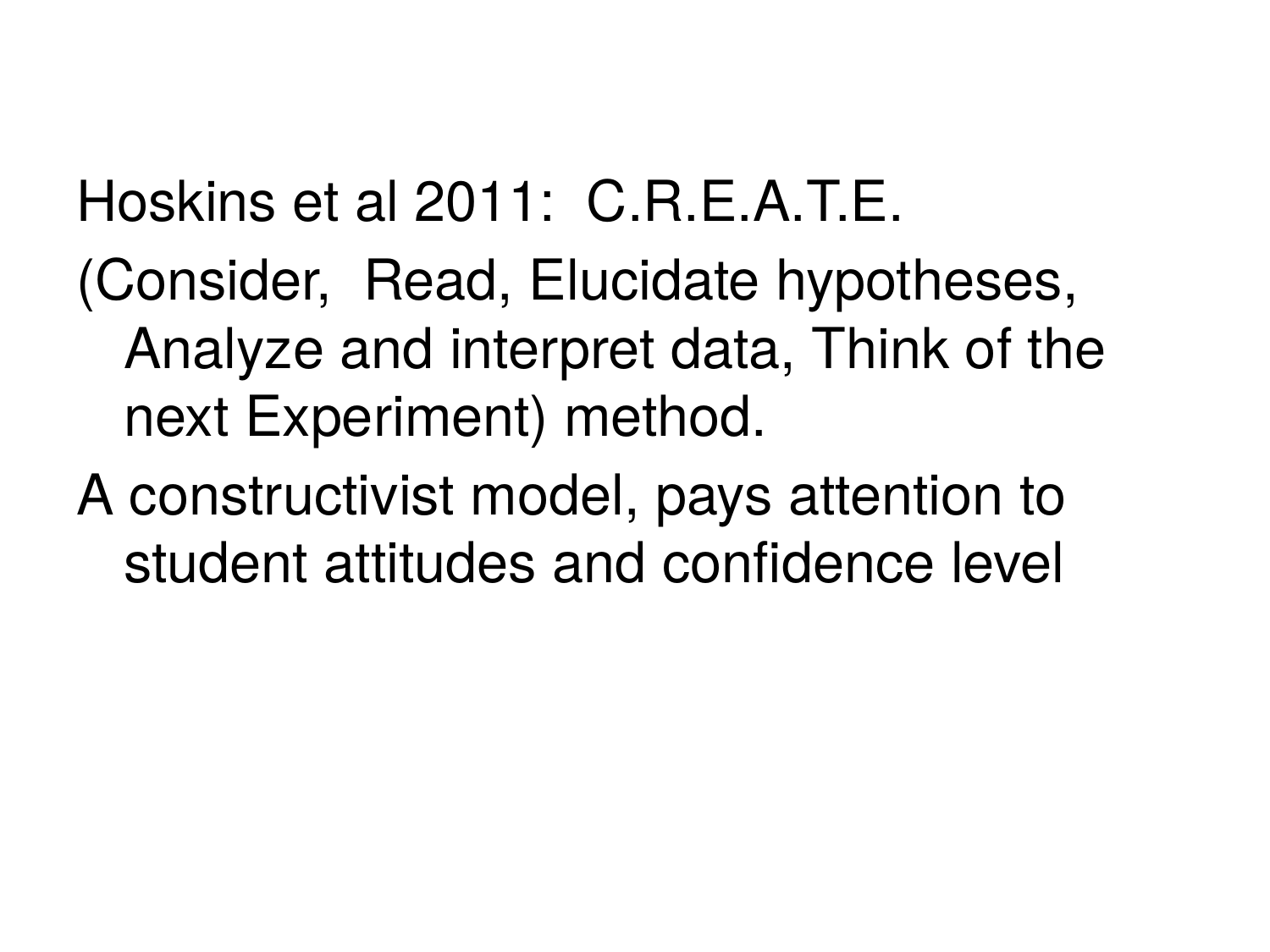

#
Hoskins et al 2011:  C.R.E.A.T.E.
(Consider,  Read, Elucidate hypotheses, Analyze and interpret data, Think of the next Experiment) method.
A constructivist model, pays attention to student attitudes and confidence level